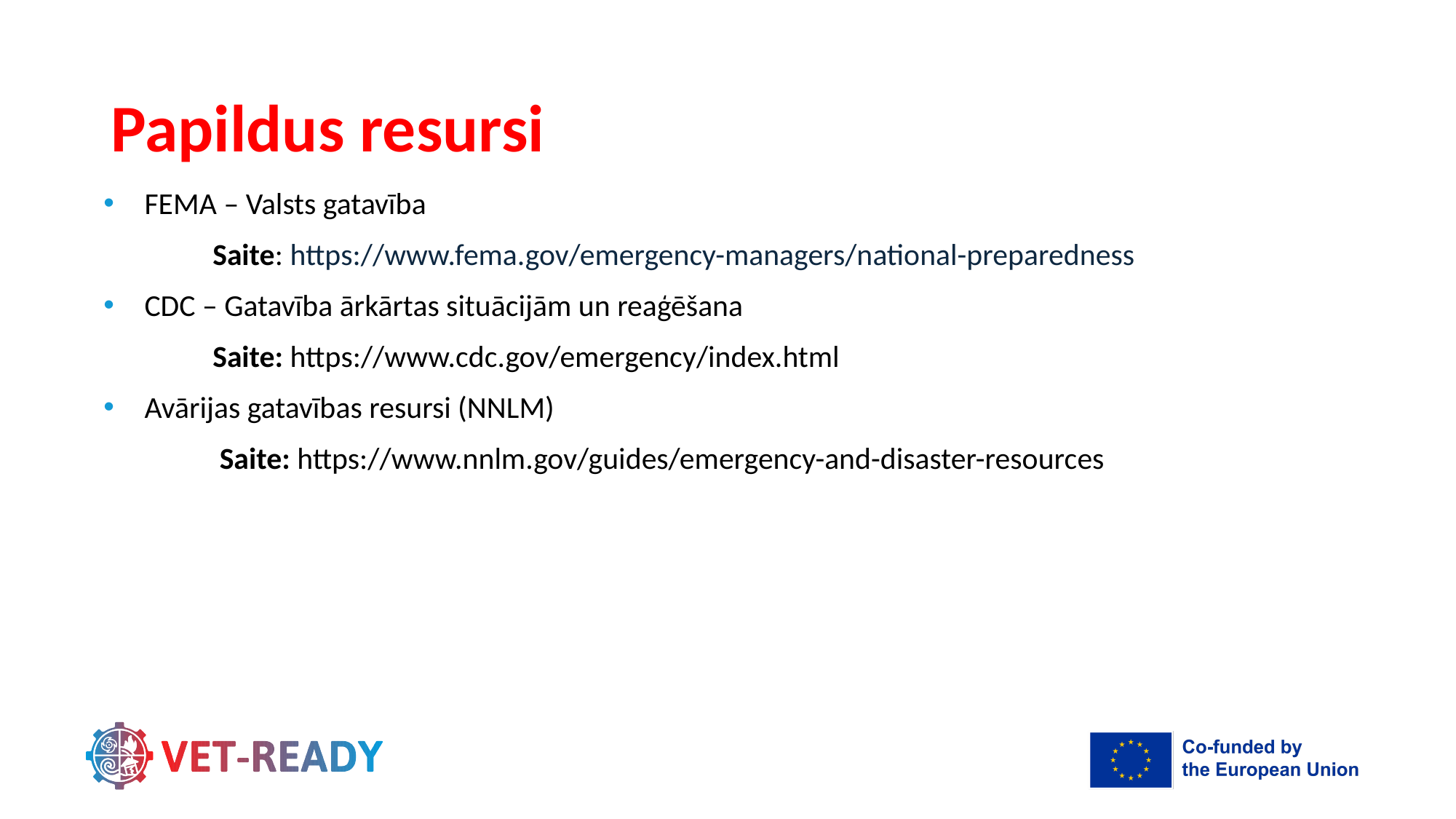

# Papildus resursi
FEMA – Valsts gatavība
	Saite: https://www.fema.gov/emergency-managers/national-preparedness
CDC – Gatavība ārkārtas situācijām un reaģēšana
	Saite: https://www.cdc.gov/emergency/index.html
Avārijas gatavības resursi (NNLM)
	 Saite: https://www.nnlm.gov/guides/emergency-and-disaster-resources